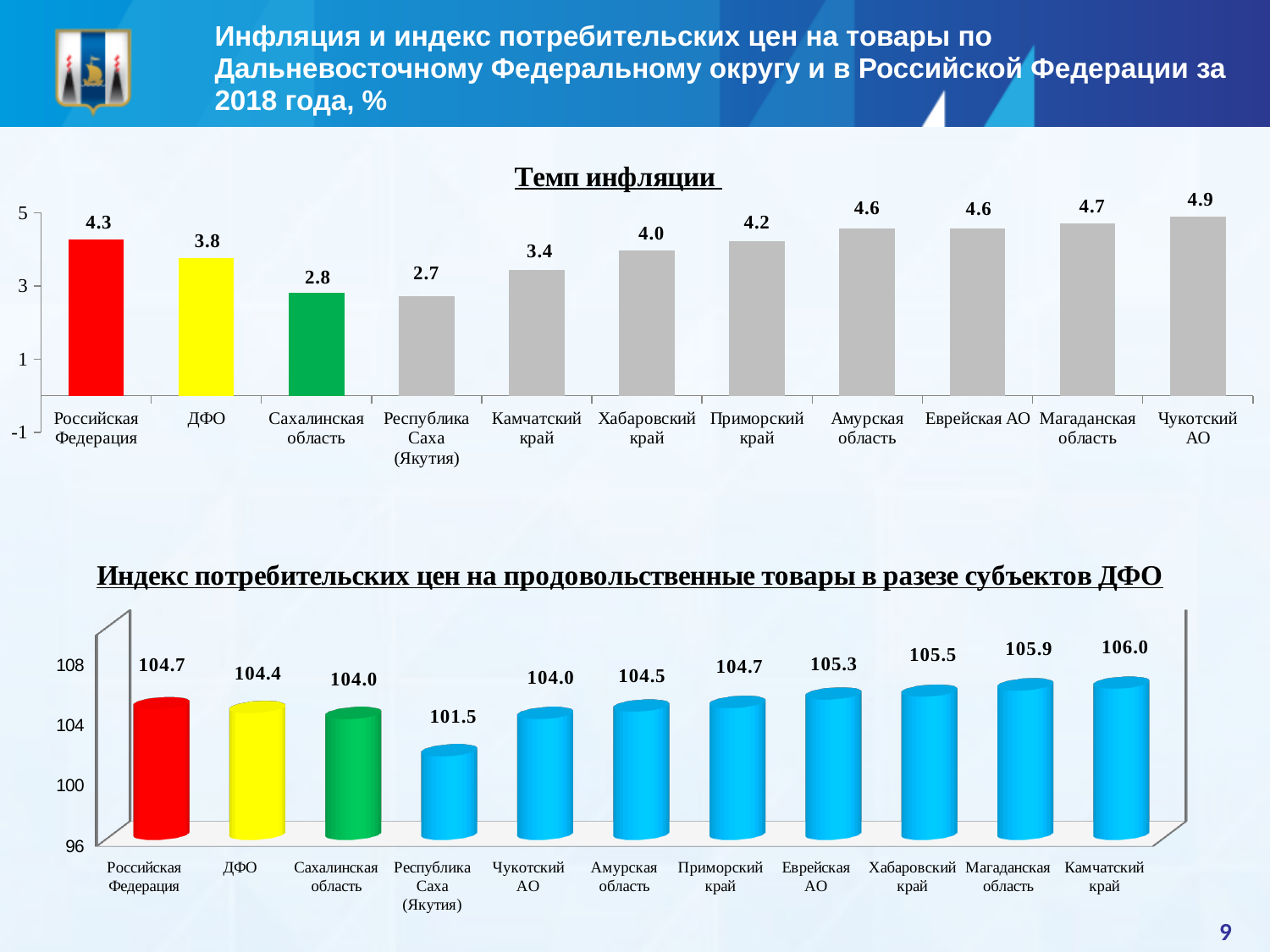

Инфляция и индекс потребительских цен на товары по Дальневосточному Федеральному округу и в Российской Федерации за 2018 года, %

### Chart: Темп инфляции

| Category |  |
|---|---|
| Российская Федерация | 4.26 |
| ДФО | 3.76 |
| Сахалинская область | 2.82 |
| Республика Саха (Якутия) | 2.73 |
| Камчатский край | 3.43 |
| Хабаровский край | 3.96 |
| Приморский край | 4.22 |
| Амурская область | 4.56 |
| Еврейская АО | 4.58 |
| Магаданская область | 4.7 |
| Чукотский АО | 4.9 |

[unsupported chart]

9